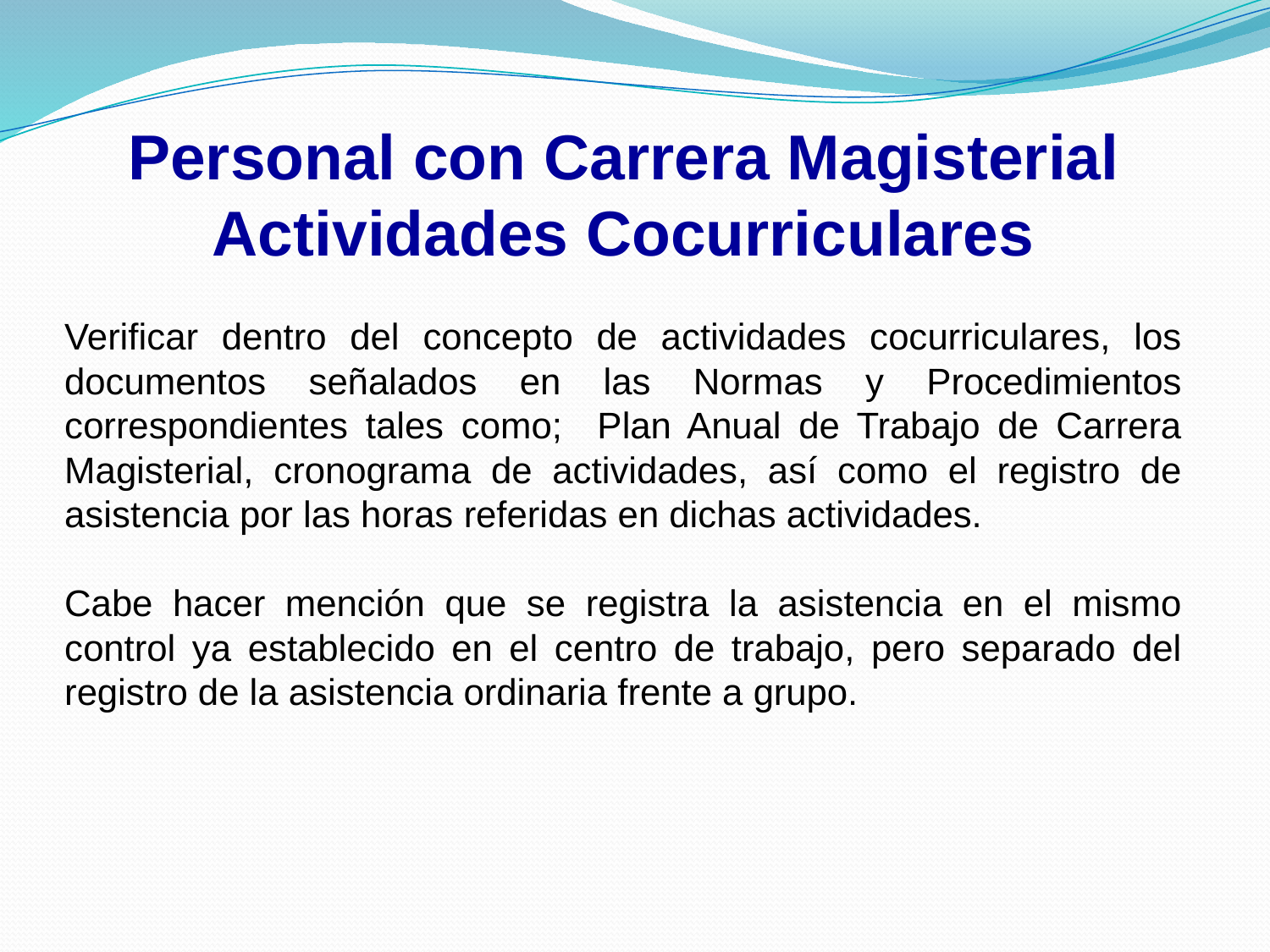

Personal con Carrera Magisterial
Actividades Cocurriculares
Verificar dentro del concepto de actividades cocurriculares, los documentos señalados en las Normas y Procedimientos correspondientes tales como;  Plan Anual de Trabajo de Carrera Magisterial, cronograma de actividades, así como el registro de asistencia por las horas referidas en dichas actividades.

Cabe hacer mención que se registra la asistencia en el mismo control ya establecido en el centro de trabajo, pero separado del registro de la asistencia ordinaria frente a grupo.